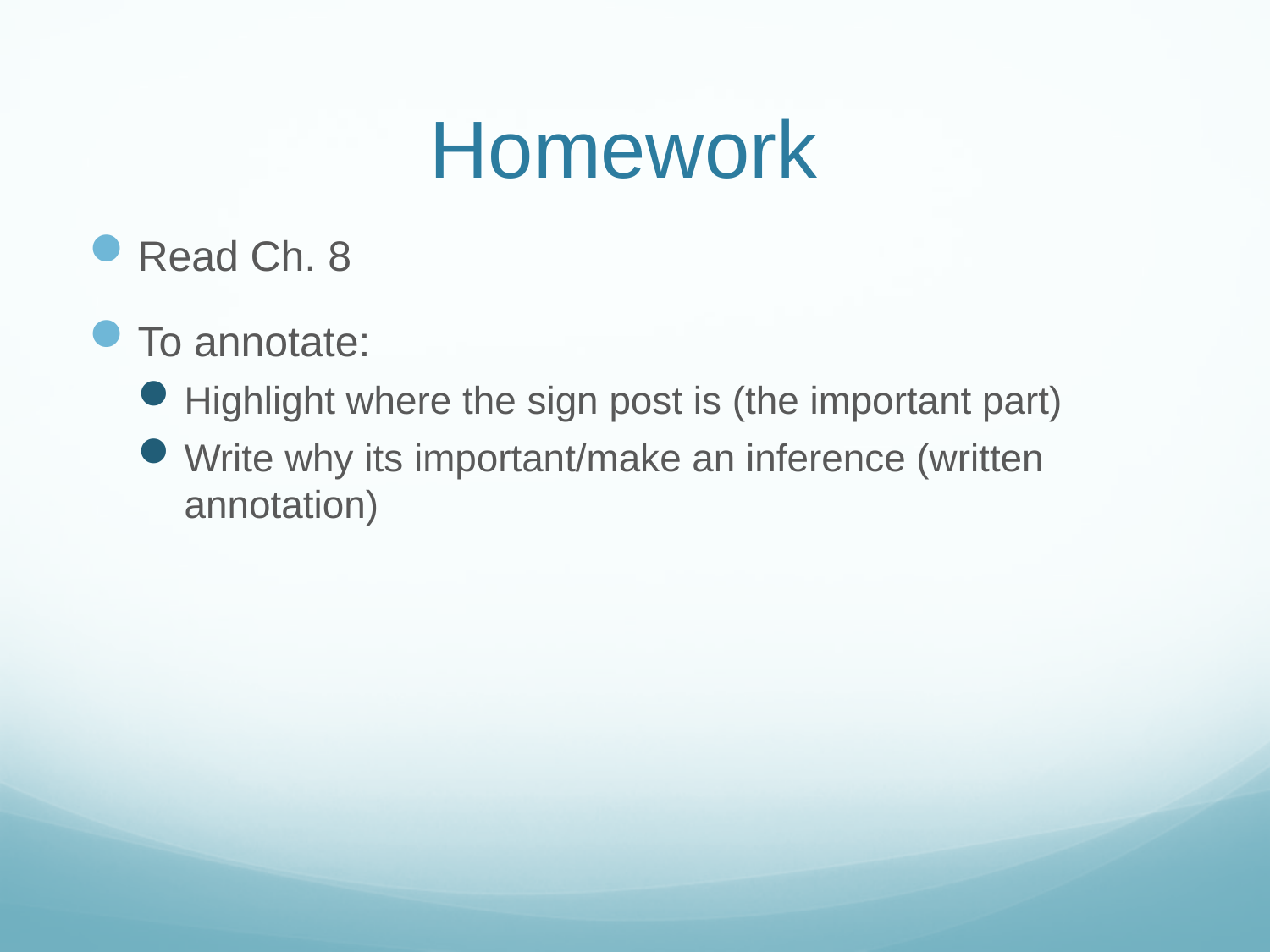

# Homework
Read Ch. 8
To annotate:
Highlight where the sign post is (the important part)
Write why its important/make an inference (written annotation)